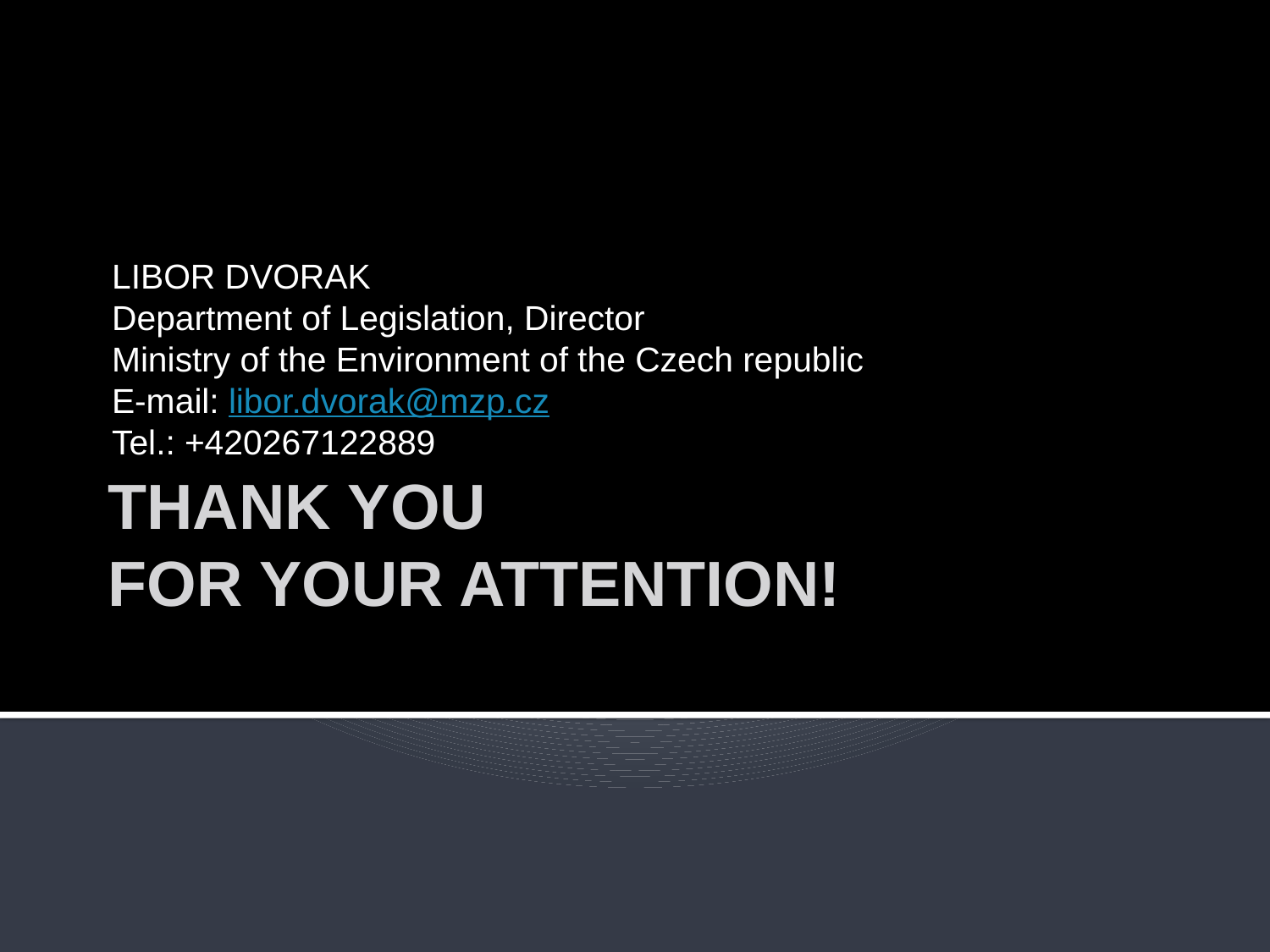

LIBOR DVORAK
Department of Legislation, Director
Ministry of the Environment of the Czech republic
E-mail: libor.dvorak@mzp.cz
Tel.: +420267122889
# THANK YOU FOR YOUR ATTENTION!